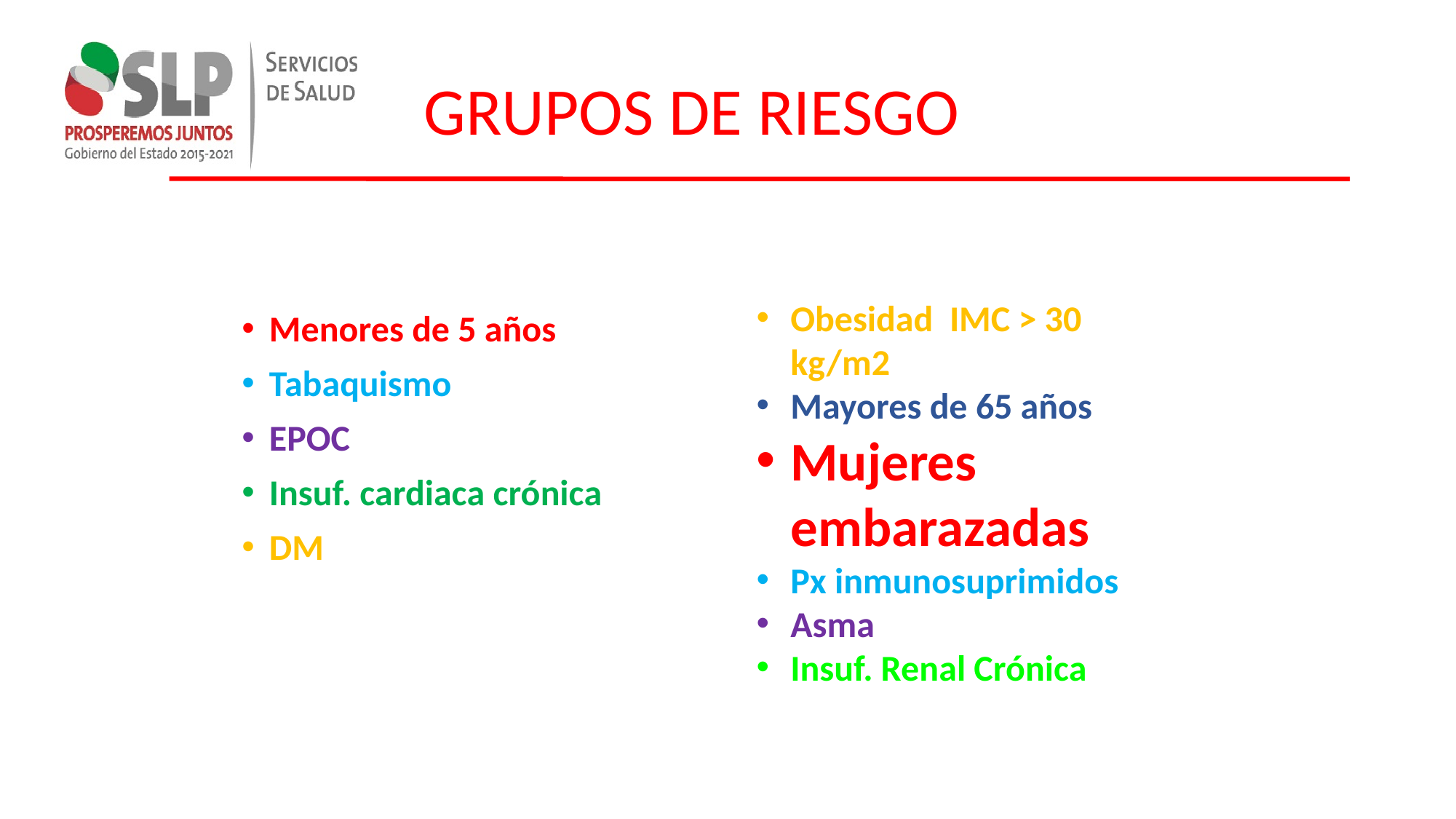

# GRUPOS DE RIESGO
Obesidad  IMC > 30 kg/m2
Mayores de 65 años
Mujeres embarazadas
Px inmunosuprimidos
Asma
Insuf. Renal Crónica
Menores de 5 años
Tabaquismo
EPOC
Insuf. cardiaca crónica
DM